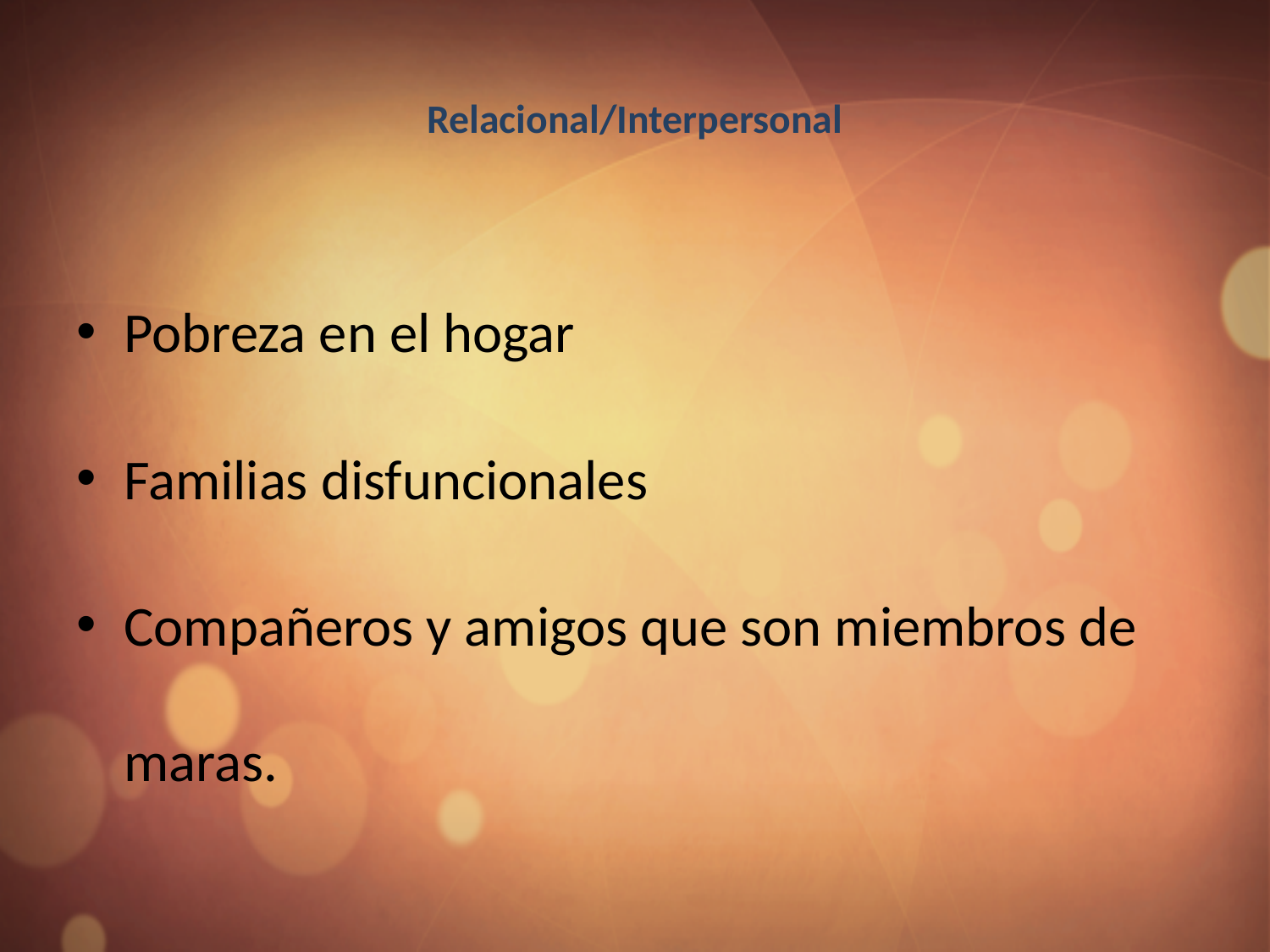

# Relacional/Interpersonal
Pobreza en el hogar
Familias disfuncionales
Compañeros y amigos que son miembros de maras.